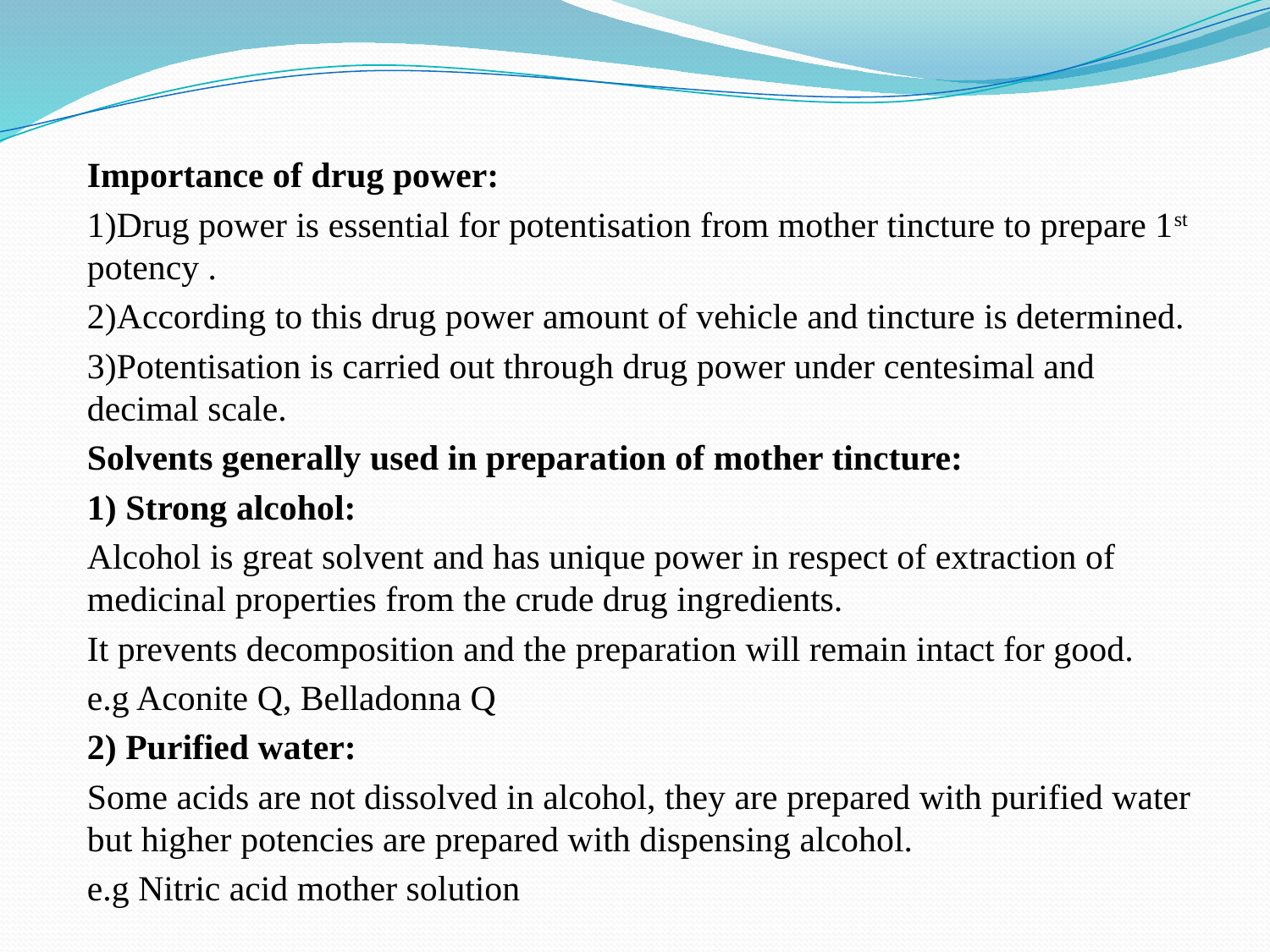

Importance of drug power:
1)Drug power is essential for potentisation from mother tincture to prepare 1st potency .
2)According to this drug power amount of vehicle and tincture is determined.
3)Potentisation is carried out through drug power under centesimal and decimal scale.
Solvents generally used in preparation of mother tincture:
1) Strong alcohol:
Alcohol is great solvent and has unique power in respect of extraction of medicinal properties from the crude drug ingredients.
It prevents decomposition and the preparation will remain intact for good.
e.g Aconite Ԛ, Belladonna Ԛ
2) Purified water:
Some acids are not dissolved in alcohol, they are prepared with purified water but higher potencies are prepared with dispensing alcohol.
e.g Nitric acid mother solution